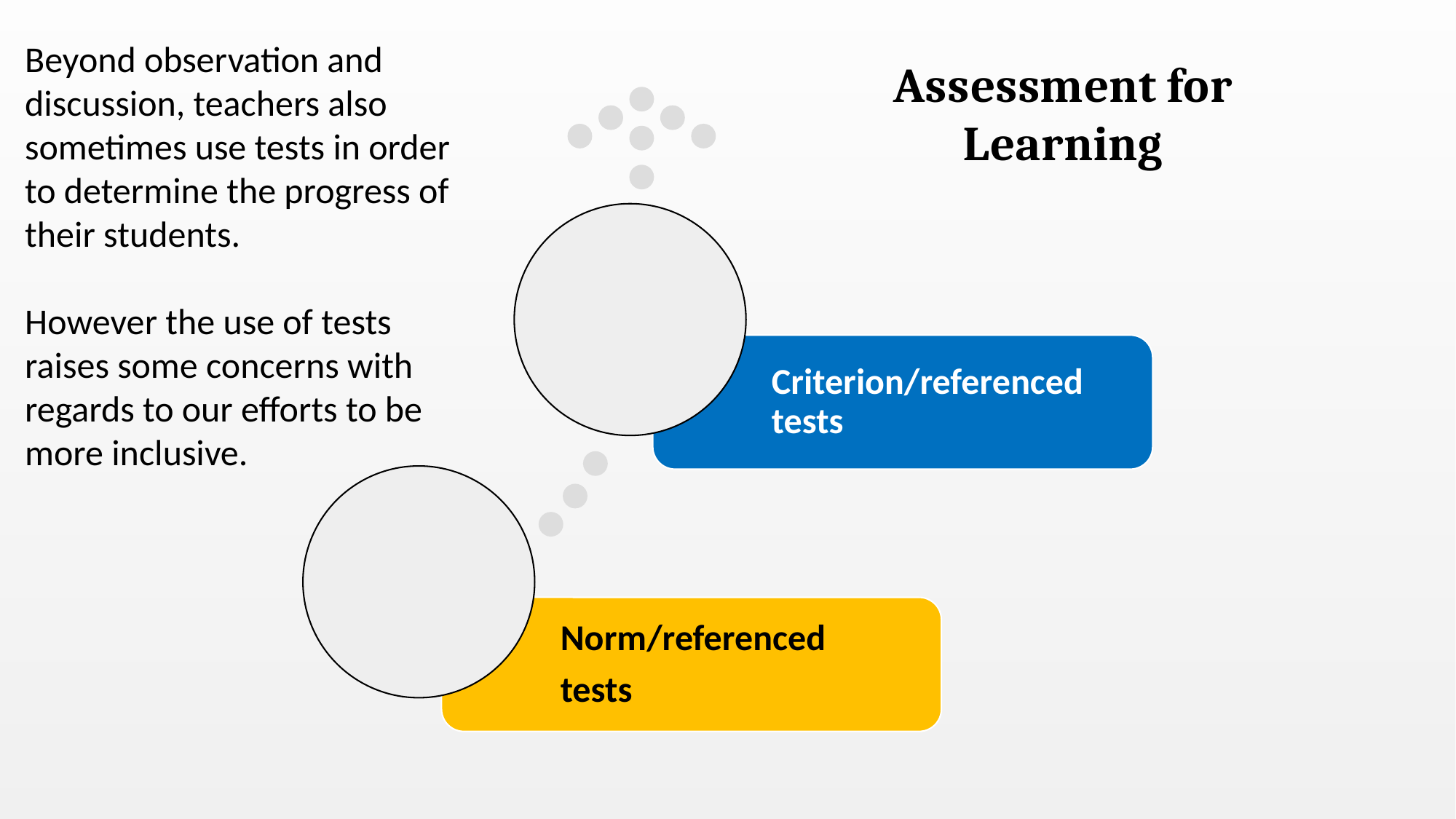

Beyond observation and discussion, teachers also sometimes use tests in order to determine the progress of their students.

However the use of tests raises some concerns with regards to our efforts to be more inclusive.
Assessment for Learning
Norm/referenced
tests
Criterion/referenced tests